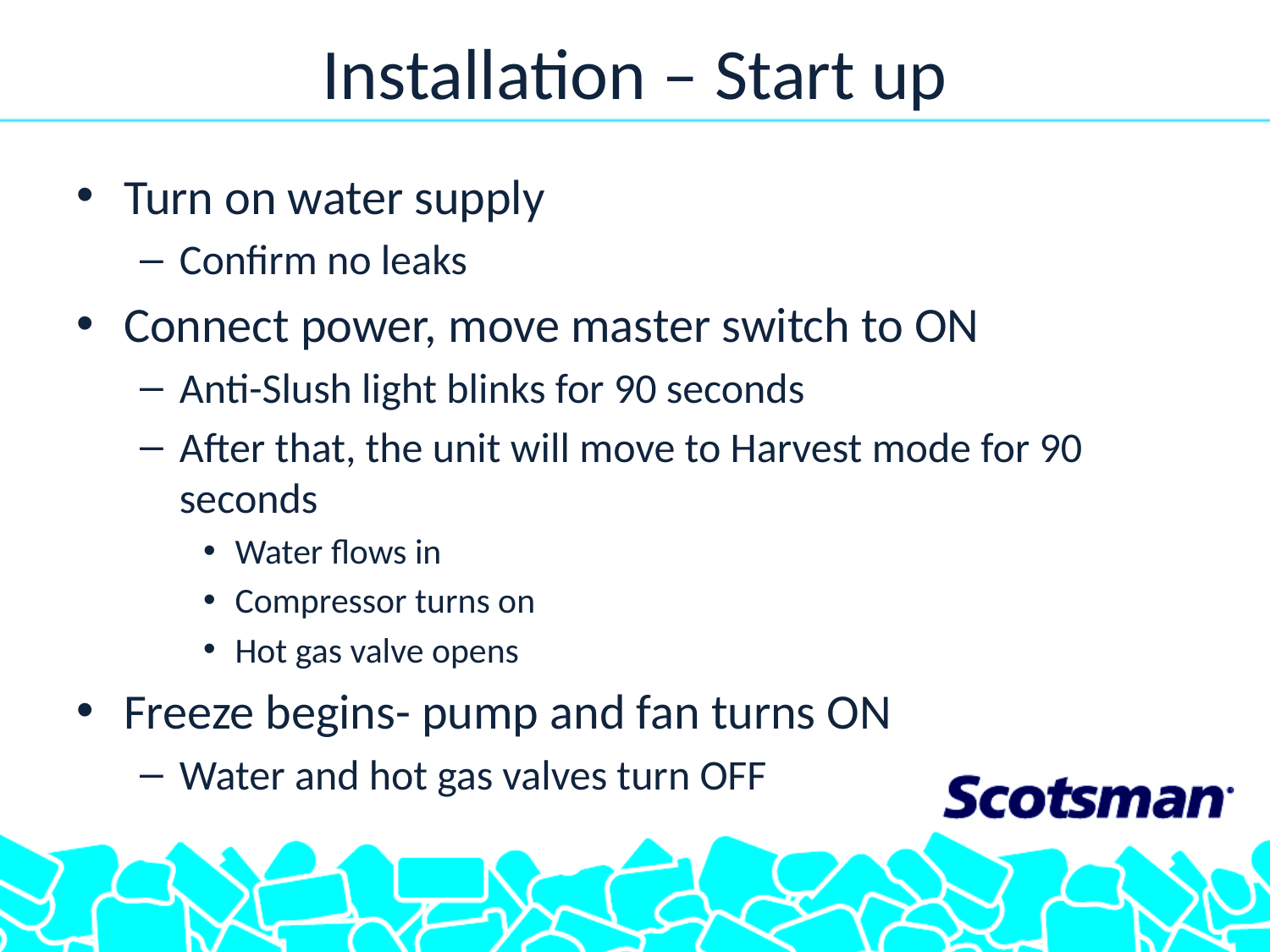

# Installation – Start up
Turn on water supply
Confirm no leaks
Connect power, move master switch to ON
Anti-Slush light blinks for 90 seconds
After that, the unit will move to Harvest mode for 90 seconds
Water flows in
Compressor turns on
Hot gas valve opens
Freeze begins- pump and fan turns ON
Water and hot gas valves turn OFF